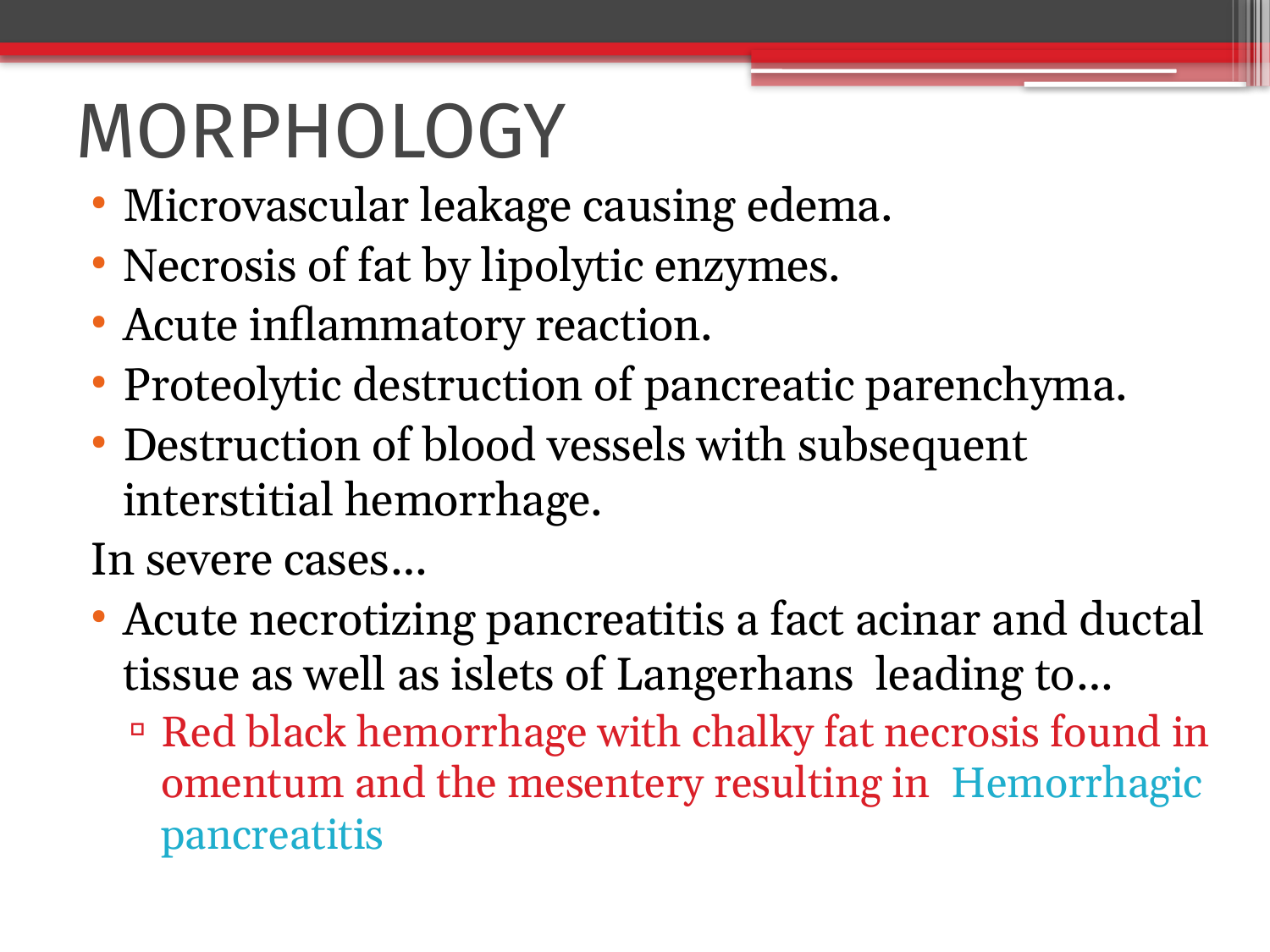

# MORPHOLOGY
Microvascular leakage causing edema.
Necrosis of fat by lipolytic enzymes.
Acute inflammatory reaction.
Proteolytic destruction of pancreatic parenchyma.
Destruction of blood vessels with subsequent interstitial hemorrhage.
In severe cases…
Acute necrotizing pancreatitis a fact acinar and ductal tissue as well as islets of Langerhans  leading to…
Red black hemorrhage with chalky fat necrosis found in omentum and the mesentery resulting in  Hemorrhagic pancreatitis